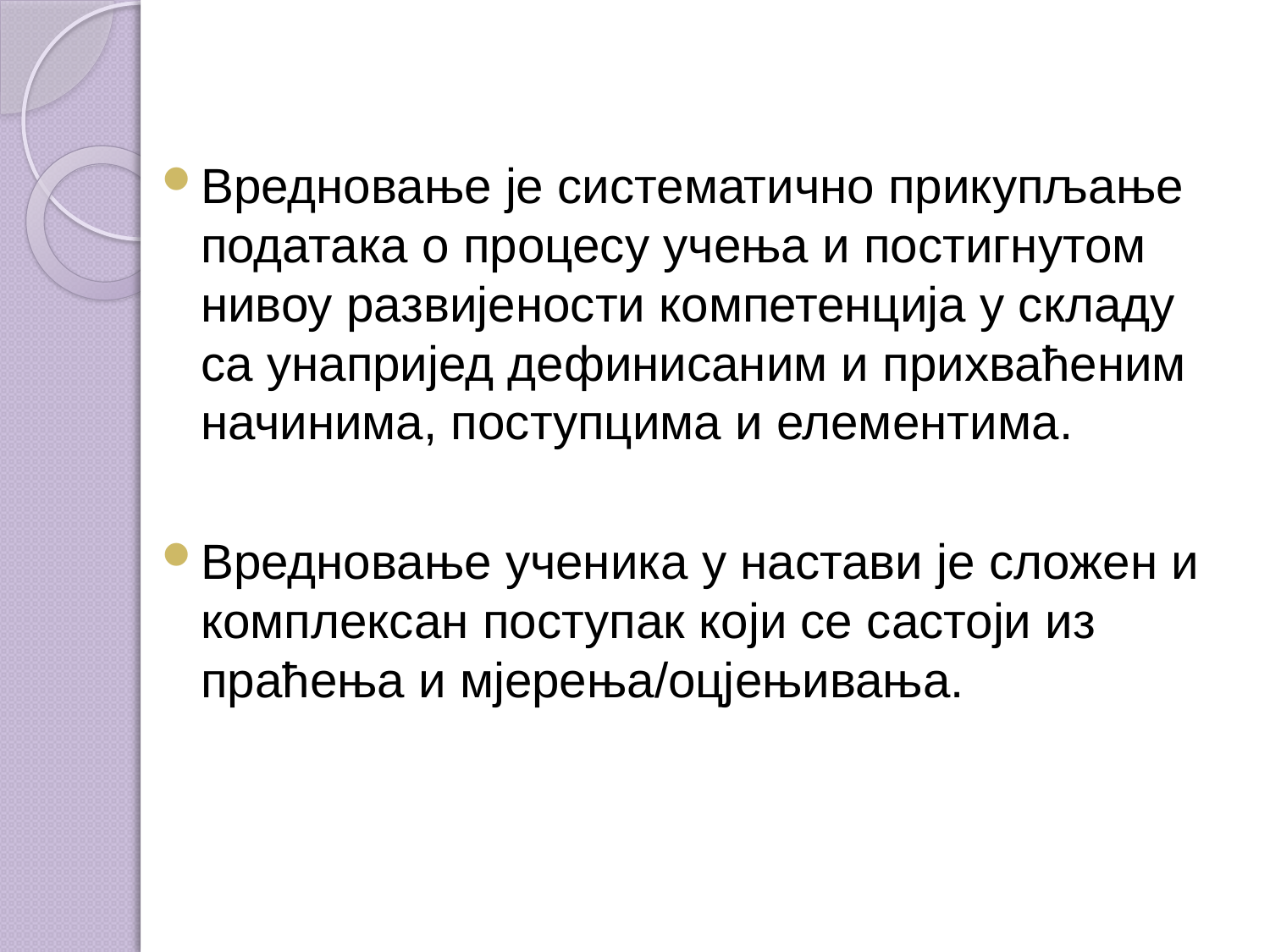

Вредновање је систематично прикупљање података о процесу учења и постигнутом нивоу развијености компетенција у складу са унапријед дефинисаним и прихваћеним начинима, поступцима и елементима.

Вредновање ученика у настави је сложен и комплексан поступак који се састоји из праћења и мјерења/оцјењивања.